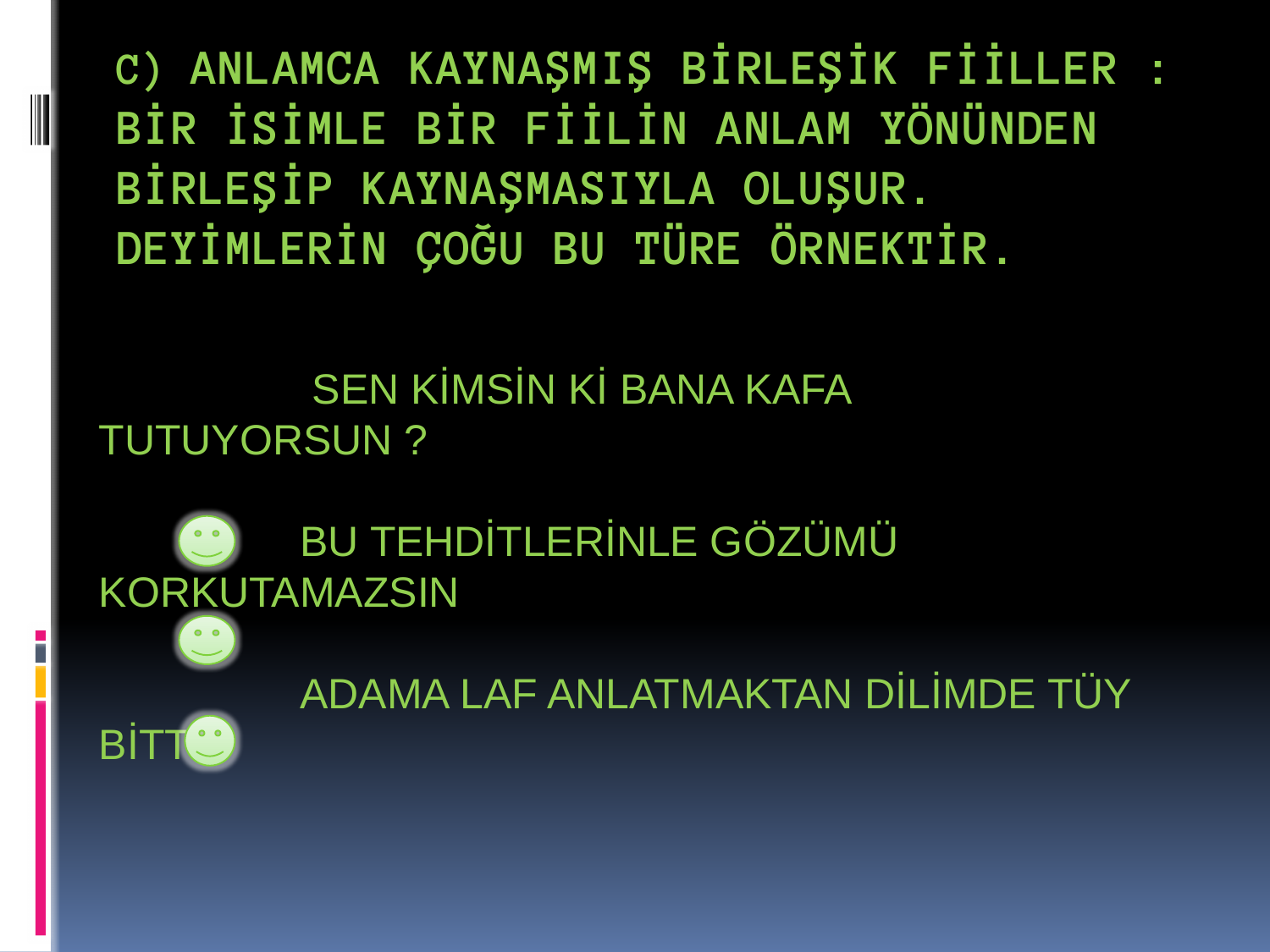

# C) ANLAMCA KAYNAŞMIŞ BİRLEŞİK FİİLLER : BİR İSİMLE BİR FİİLİN ANLAM YÖNÜNDEN BİRLEŞİP KAYNAŞMASIYLA OLUŞUR. DEYİMLERİN ÇOĞU BU TÜRE ÖRNEKTİR.
                  SEN KİMSİN Kİ BANA KAFA TUTUYORSUN ?

                 BU TEHDİTLERİNLE GÖZÜMÜ KORKUTAMAZSIN

                 ADAMA LAF ANLATMAKTAN DİLİMDE TÜY BİTTİ.